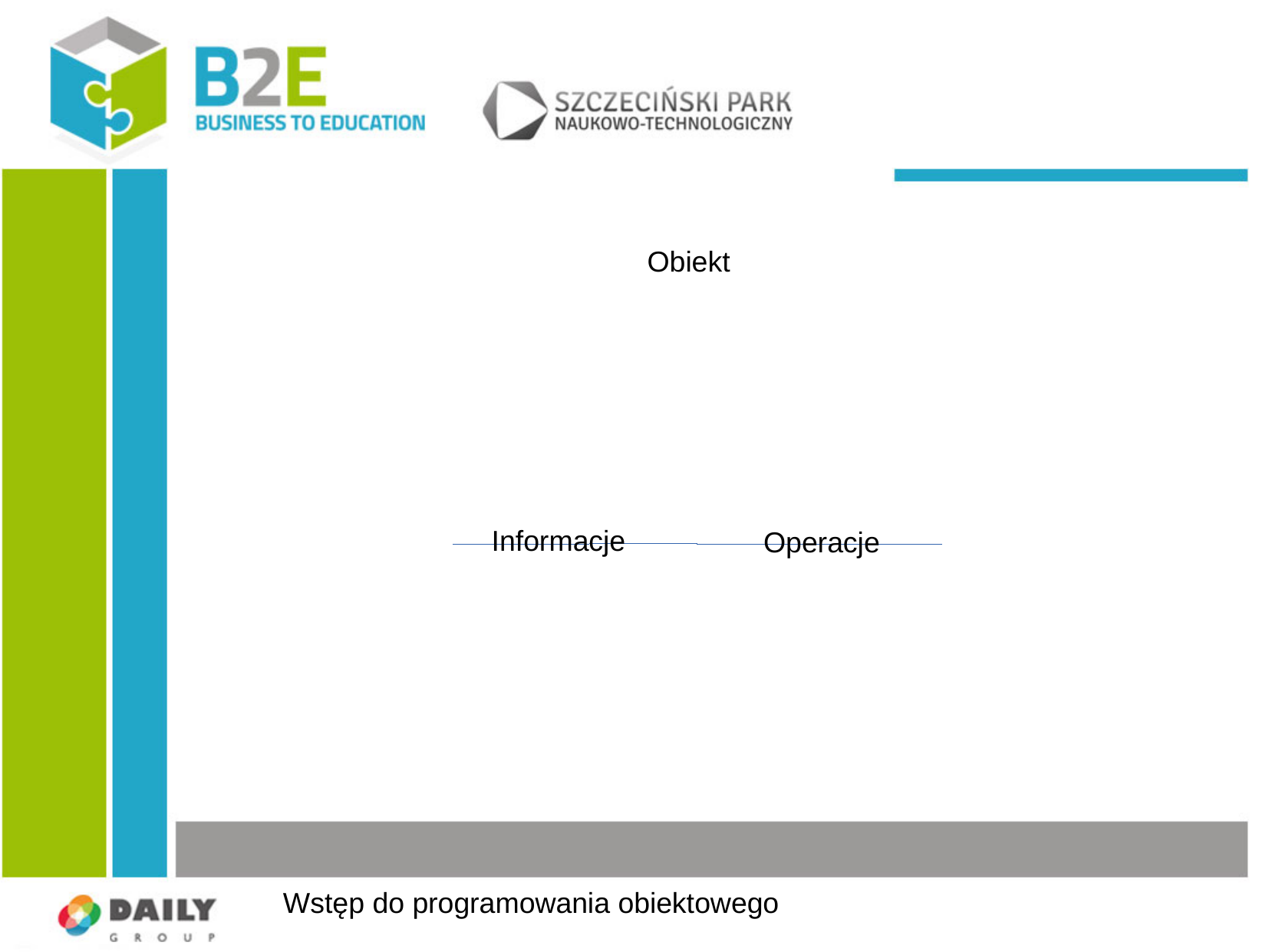

Obiekt

Informacje
Operacje
Wstęp do programowania obiektowego